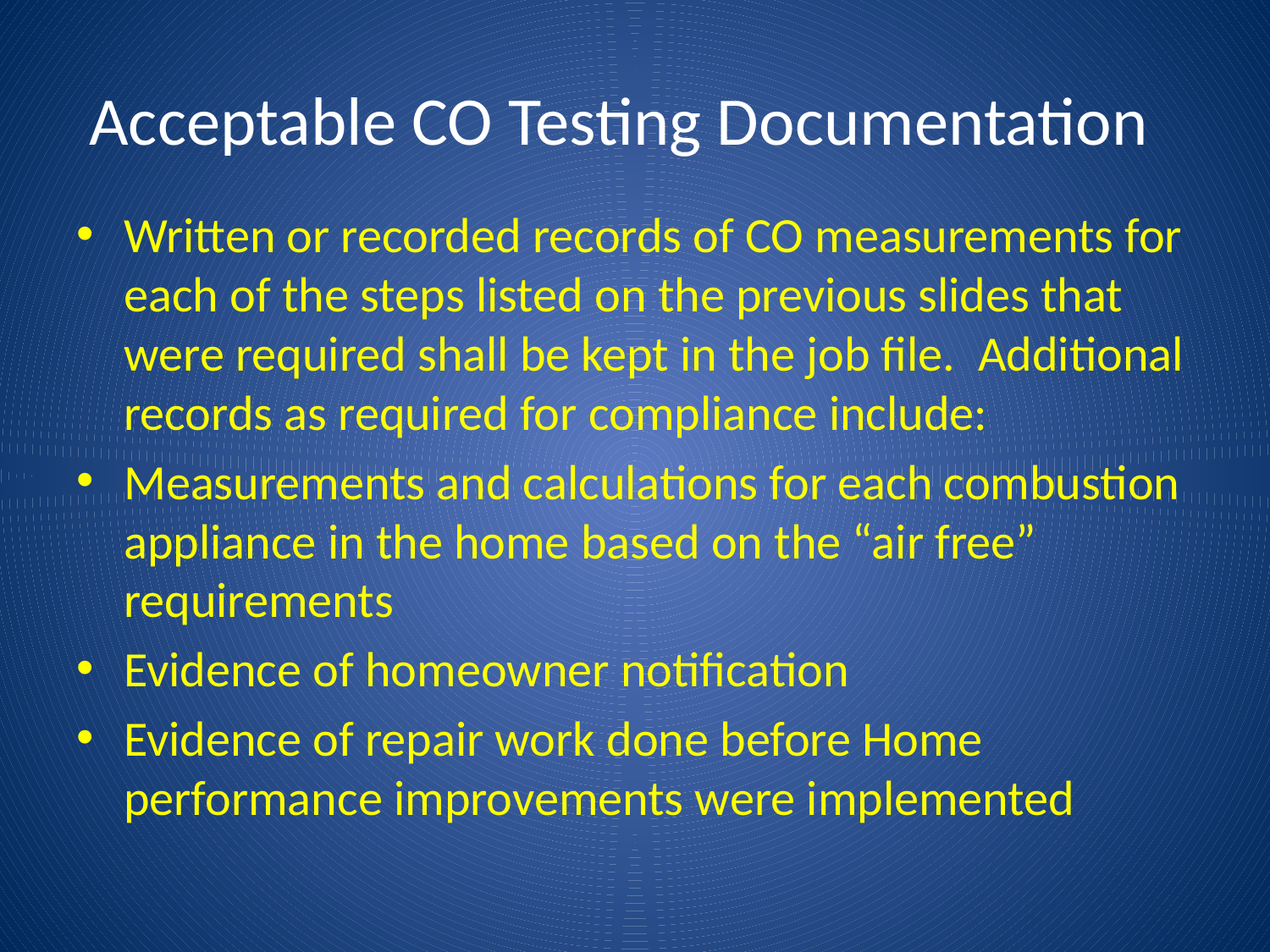

# Acceptable CO Testing Documentation
Written or recorded records of CO measurements for each of the steps listed on the previous slides that were required shall be kept in the job file.  Additional records as required for compliance include:
Measurements and calculations for each combustion appliance in the home based on the “air free” requirements
Evidence of homeowner notification
Evidence of repair work done before Home performance improvements were implemented